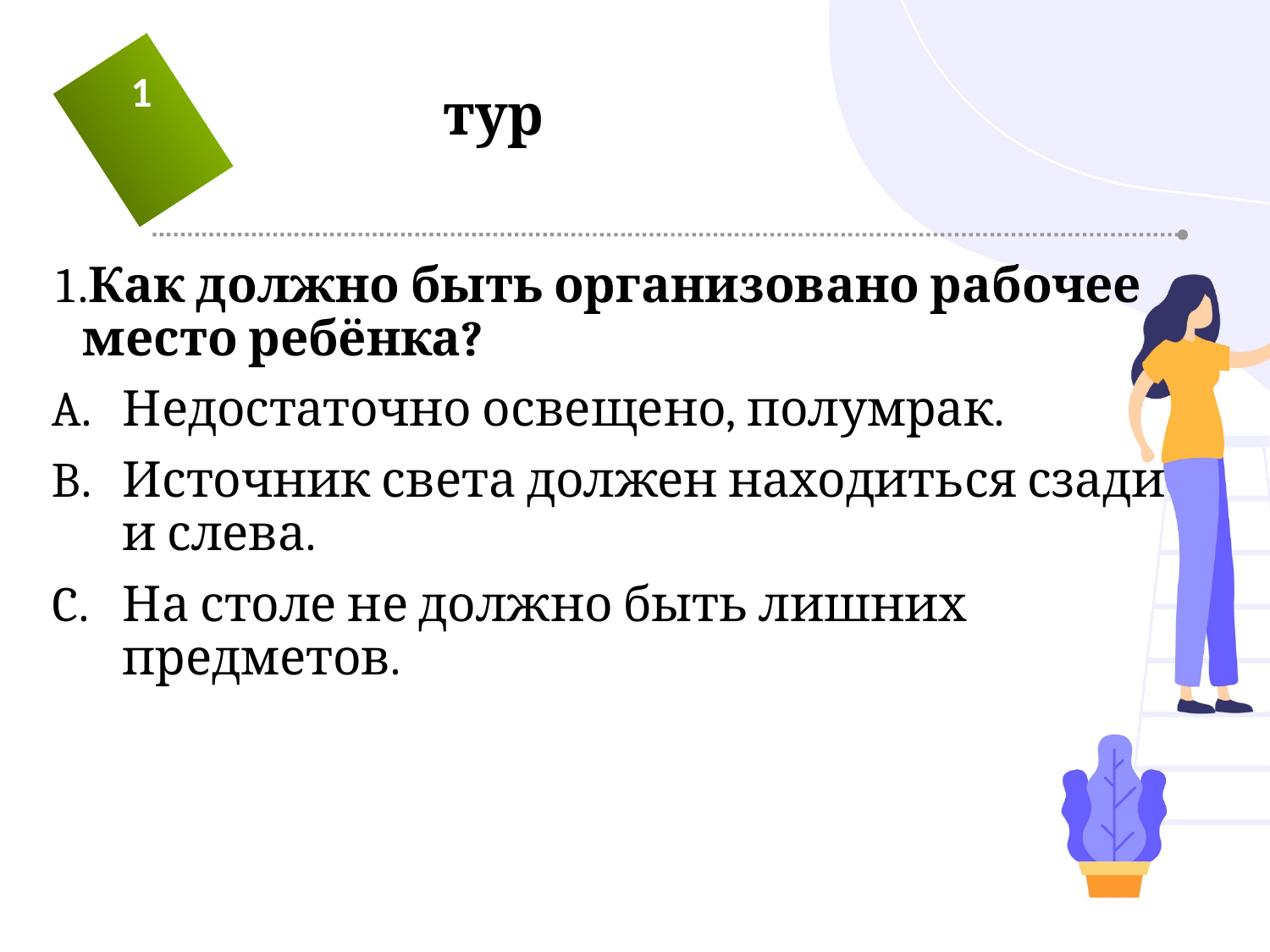

1
тур

1.Как должно быть организовано рабочее место ребёнка?
Недостаточно освещено, полумрак.
Источник света должен находиться сзади и слева.
На столе не должно быть лишних предметов.